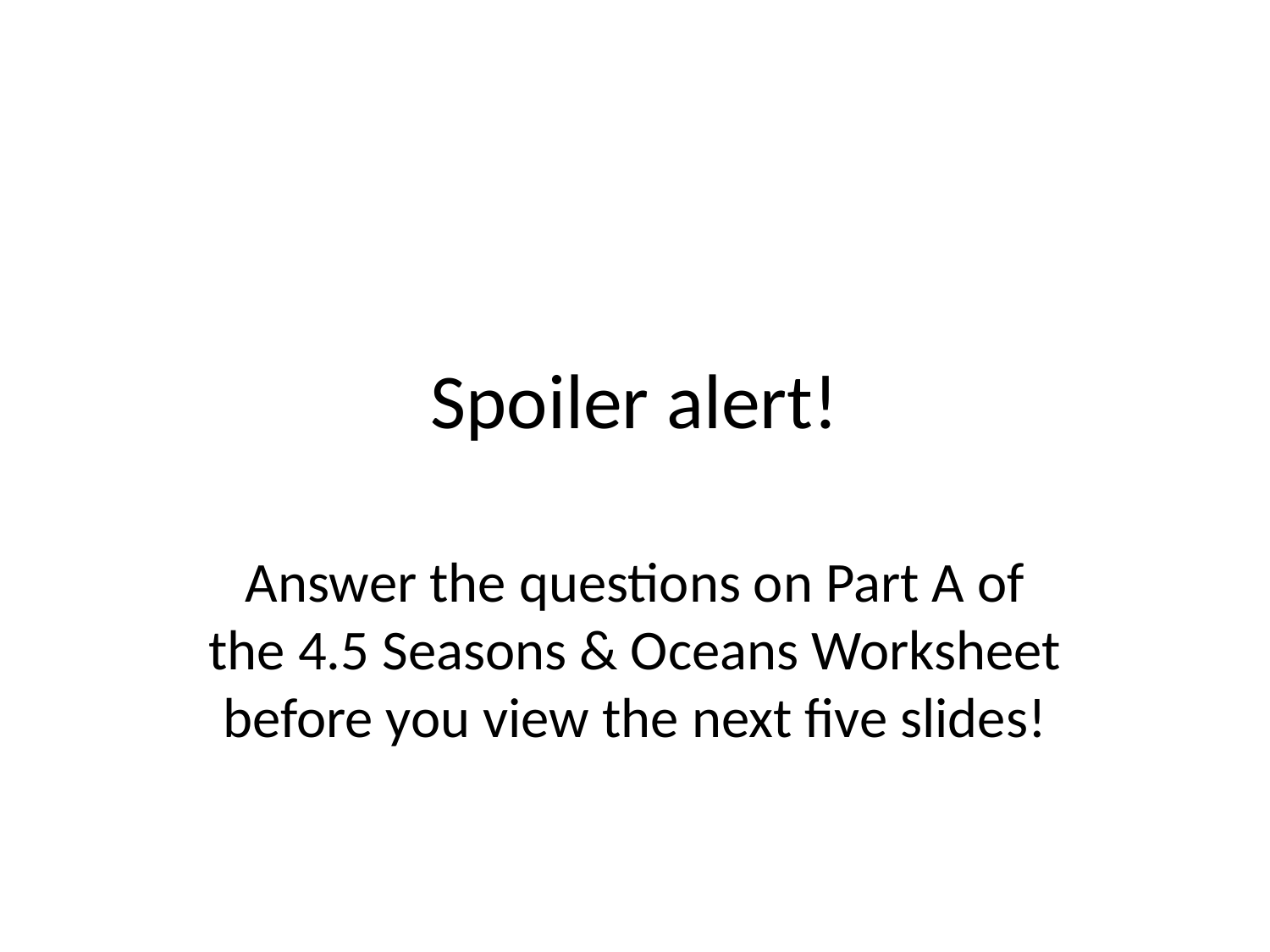

# Spoiler alert!
Answer the questions on Part A of the 4.5 Seasons & Oceans Worksheet before you view the next five slides!